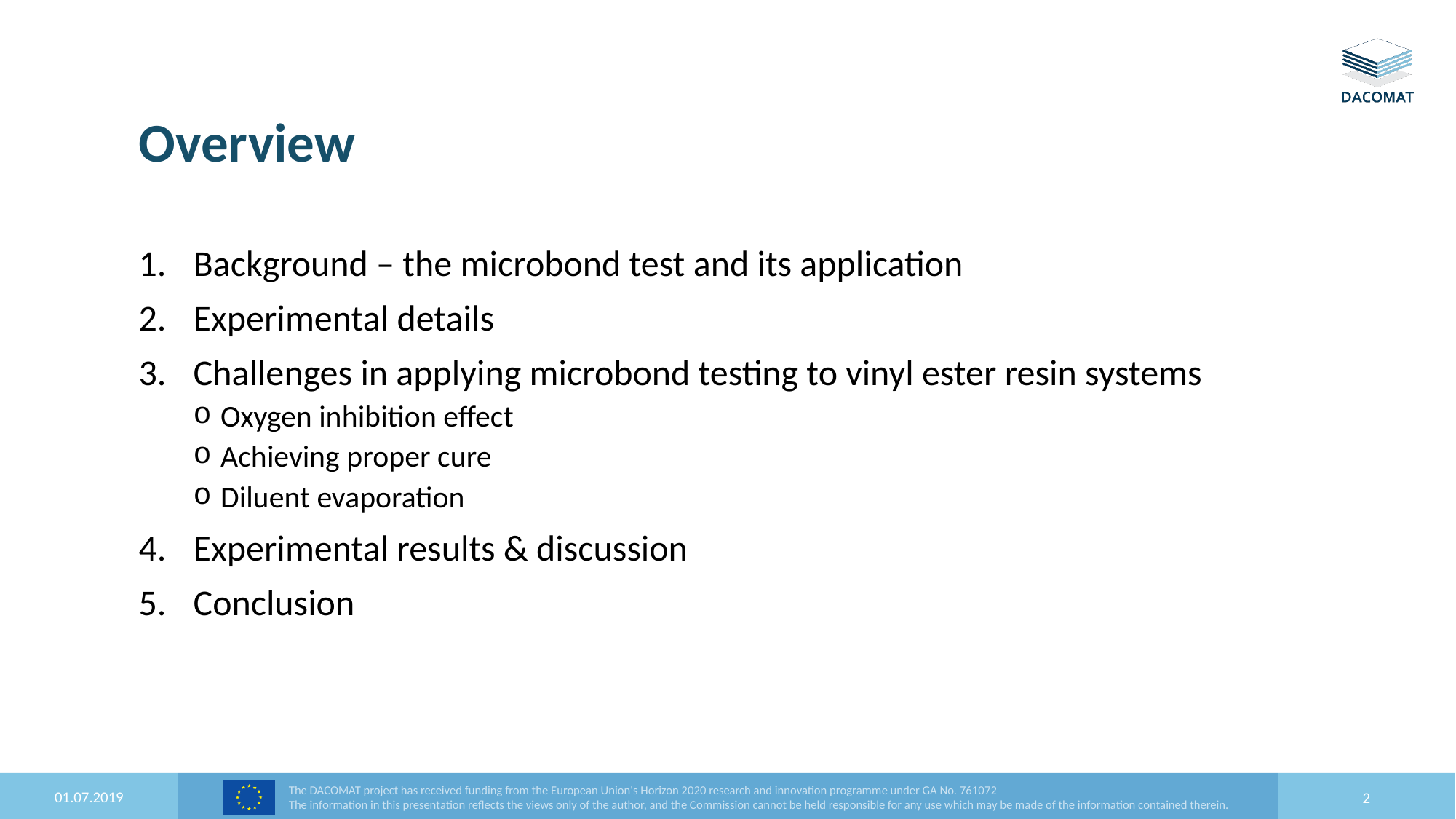

# Overview
Background – the microbond test and its application
Experimental details
Challenges in applying microbond testing to vinyl ester resin systems
Oxygen inhibition effect
Achieving proper cure
Diluent evaporation
Experimental results & discussion
Conclusion
01.07.2019
2